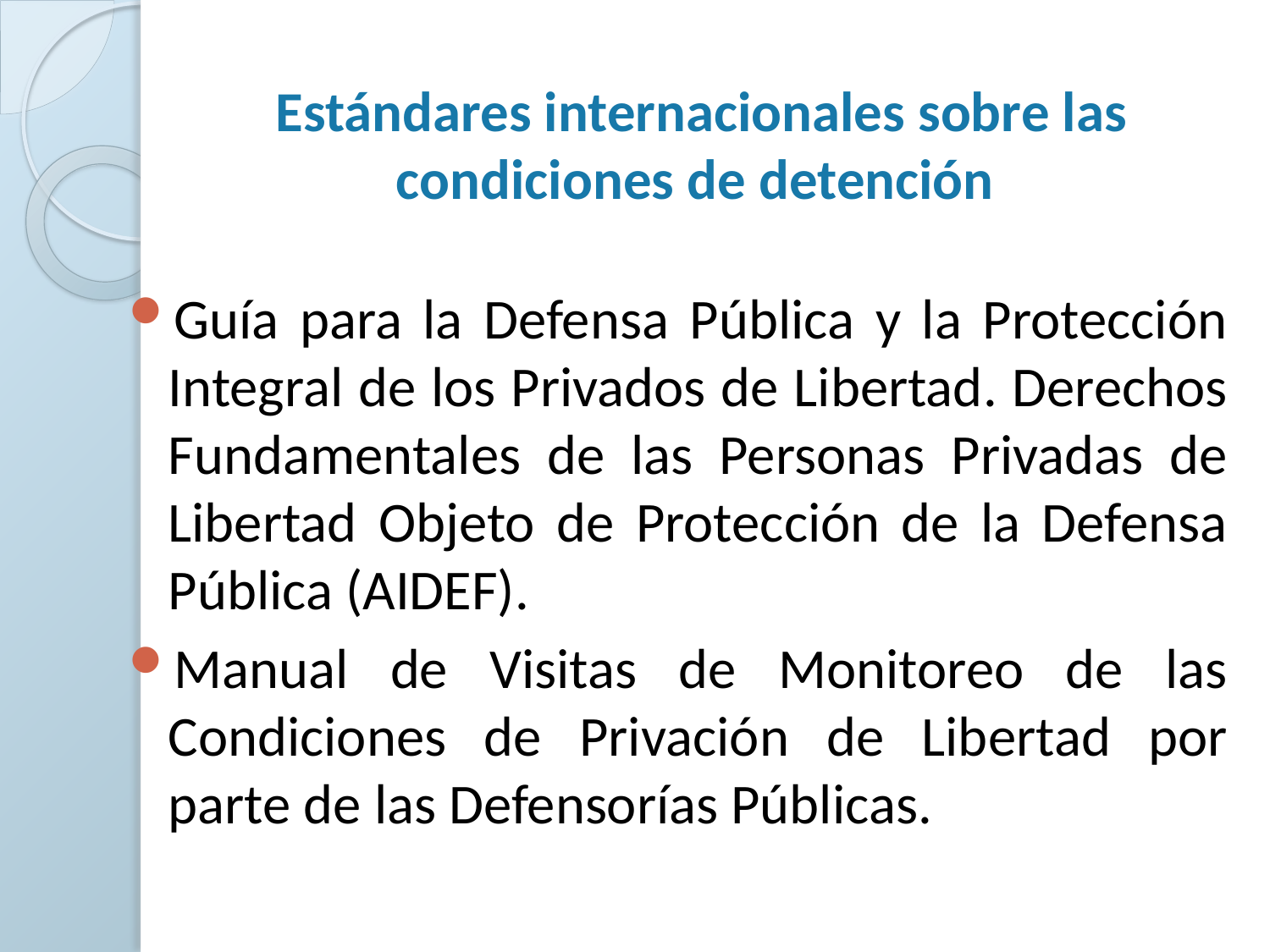

# Estándares internacionales sobre las condiciones de detención
Guía para la Defensa Pública y la Protección Integral de los Privados de Libertad. Derechos Fundamentales de las Personas Privadas de Libertad Objeto de Protección de la Defensa Pública (AIDEF).
Manual de Visitas de Monitoreo de las Condiciones de Privación de Libertad por parte de las Defensorías Públicas.